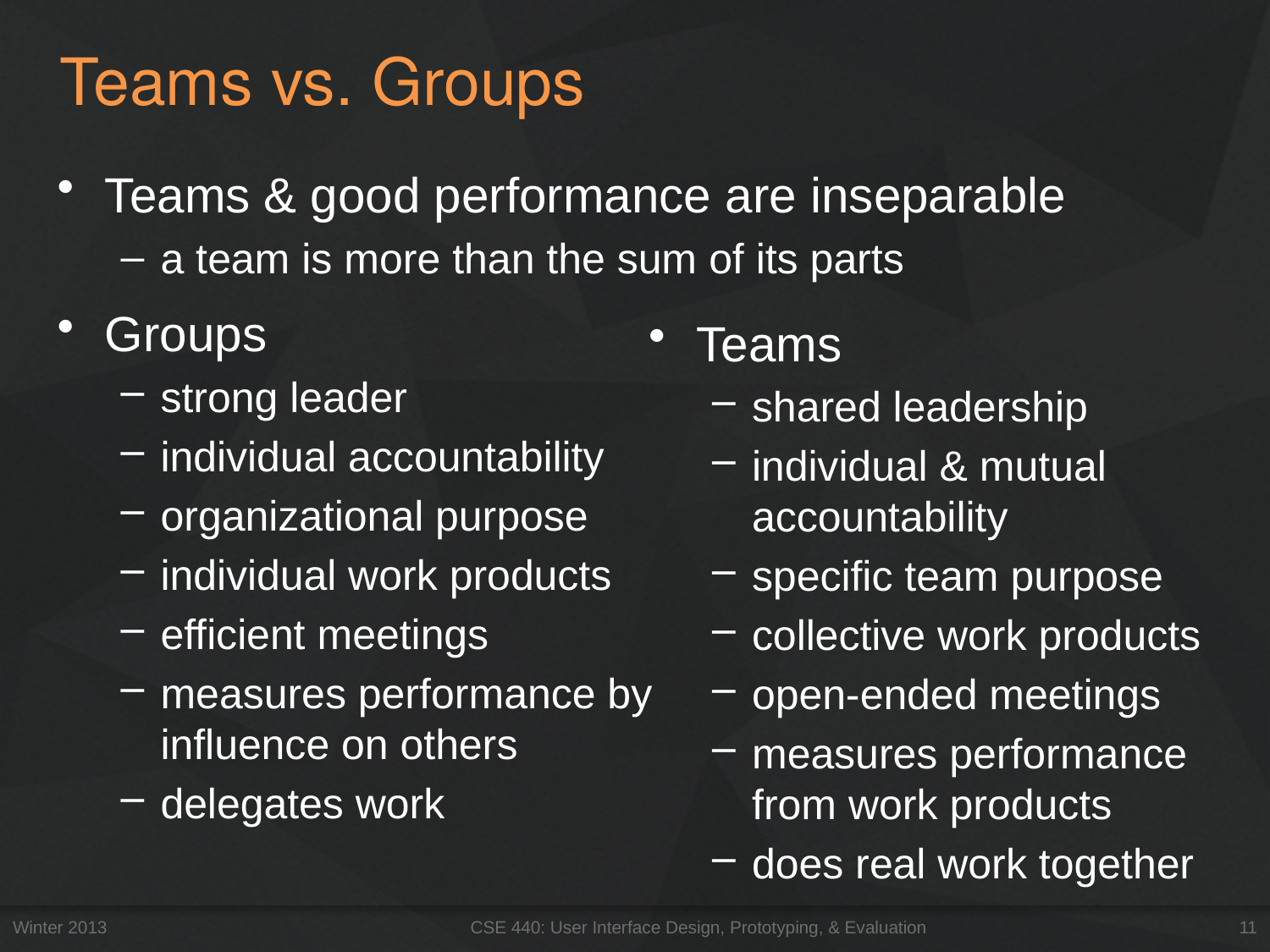

# Teams vs. Groups
Teams & good performance are inseparable
a team is more than the sum of its parts
Groups
strong leader
individual accountability
organizational purpose
individual work products
efficient meetings
measures performance by influence on others
delegates work
Teams
shared leadership
individual & mutual accountability
specific team purpose
collective work products
open-ended meetings
measures performance from work products
does real work together

Winter 2013
CSE 440: User Interface Design, Prototyping, & Evaluation
11